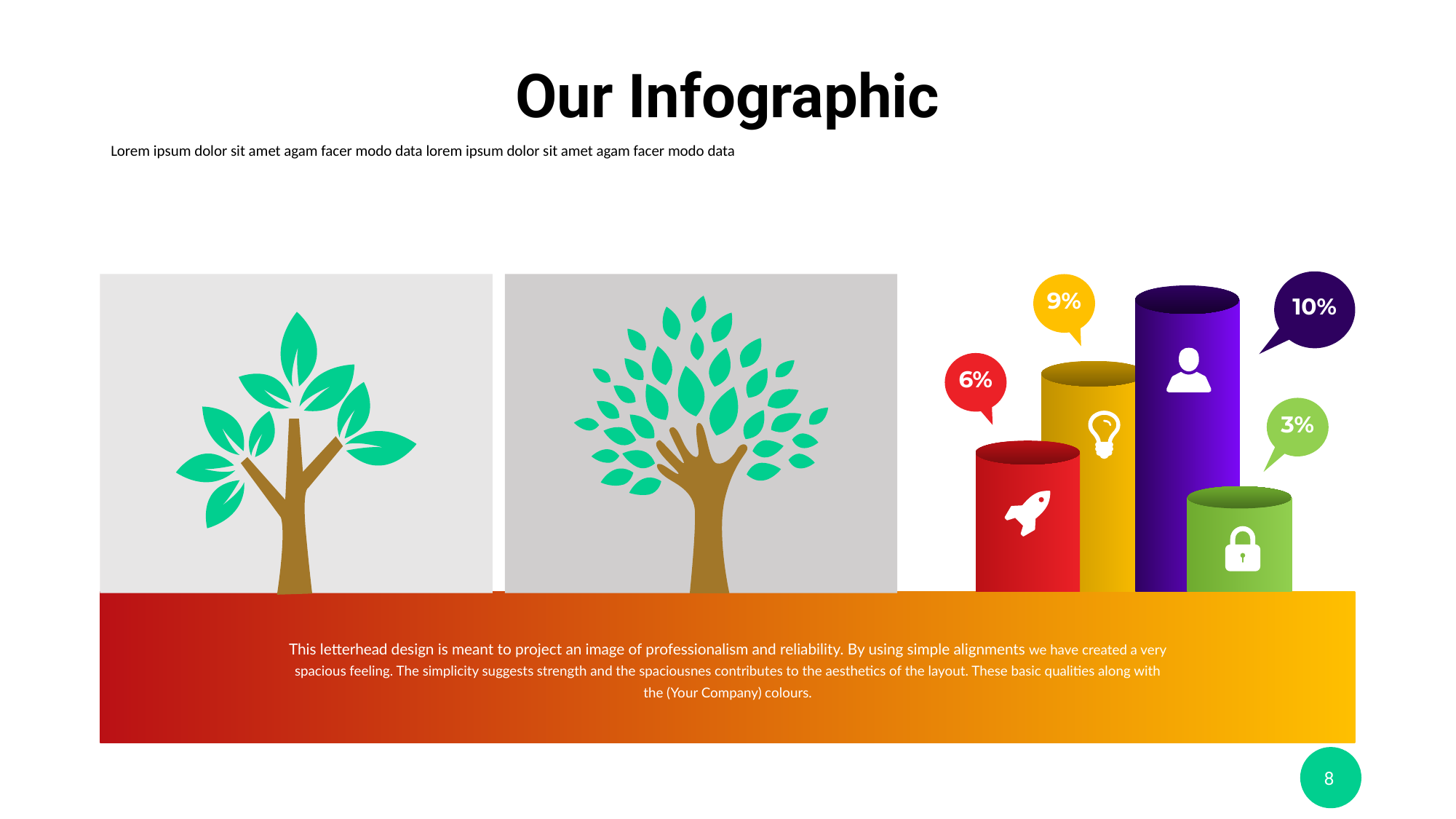

Our Infographic
Lorem ipsum dolor sit amet agam facer modo data lorem ipsum dolor sit amet agam facer modo data

9%

10%

6%

3%

This letterhead design is meant to project an image of professionalism and reliability. By using simple alignments we have created a very spacious feeling. The simplicity suggests strength and the spaciousnes contributes to the aesthetics of the layout. These basic qualities along with the (Your Company) colours.
8